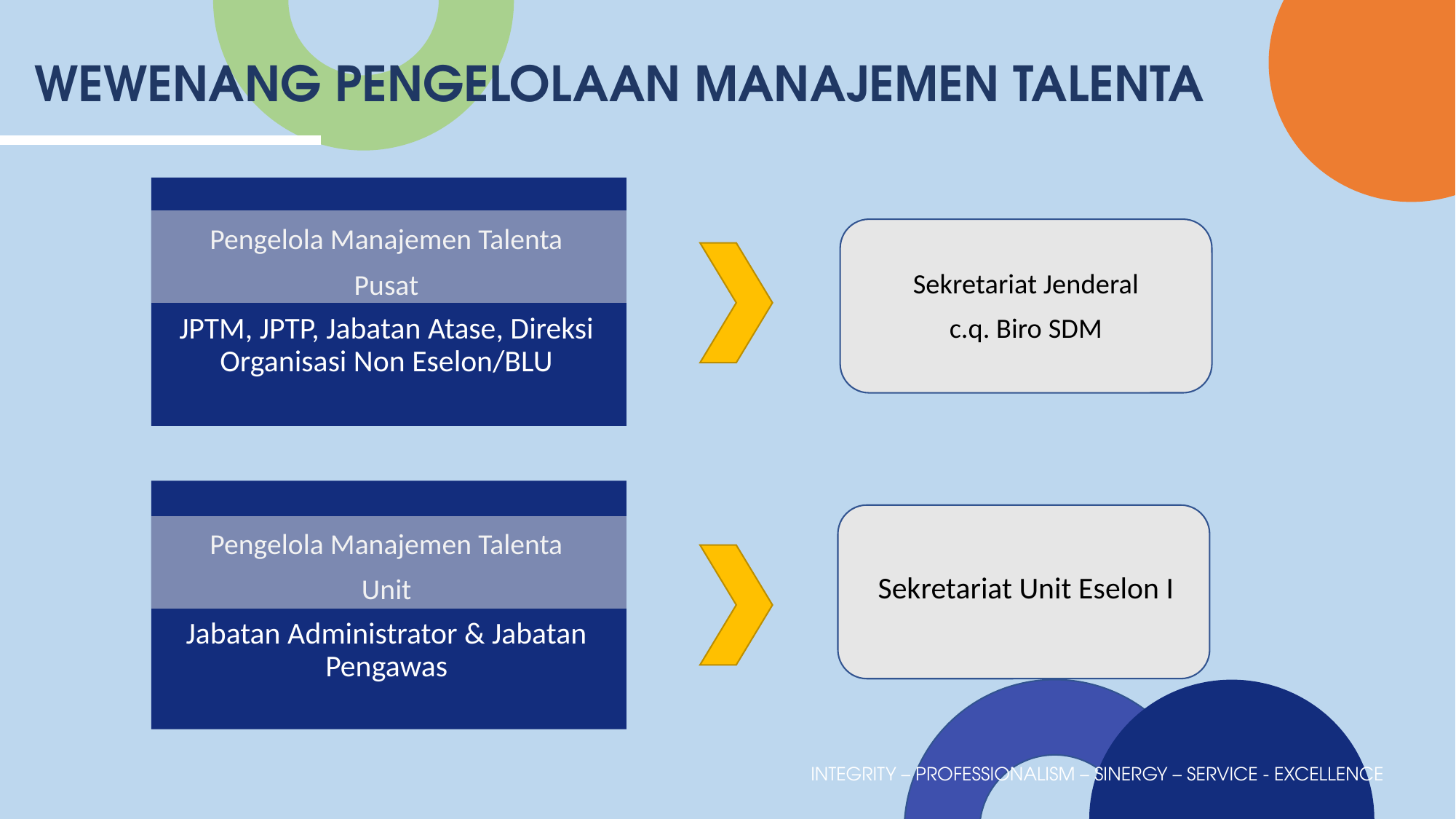

# WEWENANG PENGELOLAAN MANAJEMEN TALENTA

Pengelola Manajemen Talenta
Pusat

Sekretariat Jenderal
c.q. Biro SDM
JPTM, JPTP, Jabatan Atase, Direksi Organisasi Non Eselon/BLU

Pengelola Manajemen Talenta
Unit

Sekretariat Unit Eselon I
Jabatan Administrator & Jabatan Pengawas

INTEGRITY – PROFESSIONALISM – SINERGY – SERVICE - EXCELLENCE